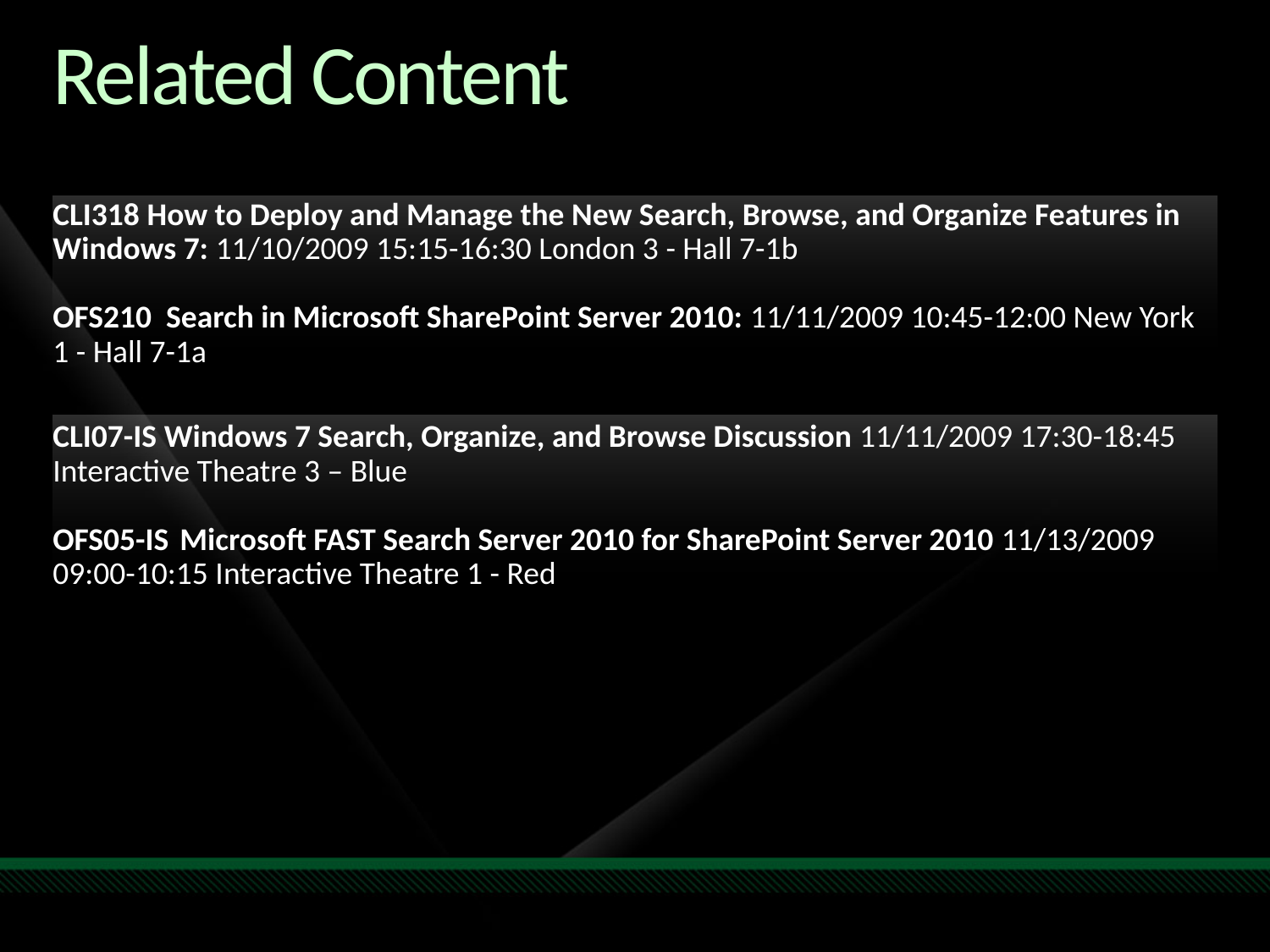

Required Slide
Speakers,
please list the Breakout Sessions,
TLC Interactive Theaters and Labs
that are related to your session.
# Related Content
CLI318 How to Deploy and Manage the New Search, Browse, and Organize Features in Windows 7: 11/10/2009 15:15-16:30 London 3 - Hall 7-1b

OFS210  Search in Microsoft SharePoint Server 2010: 11/11/2009 10:45-12:00 New York 1 - Hall 7-1a
CLI07-IS Windows 7 Search, Organize, and Browse Discussion 11/11/2009 17:30-18:45 Interactive Theatre 3 – Blue

OFS05-IS 	Microsoft FAST Search Server 2010 for SharePoint Server 2010 11/13/2009 09:00-10:15 Interactive Theatre 1 - Red